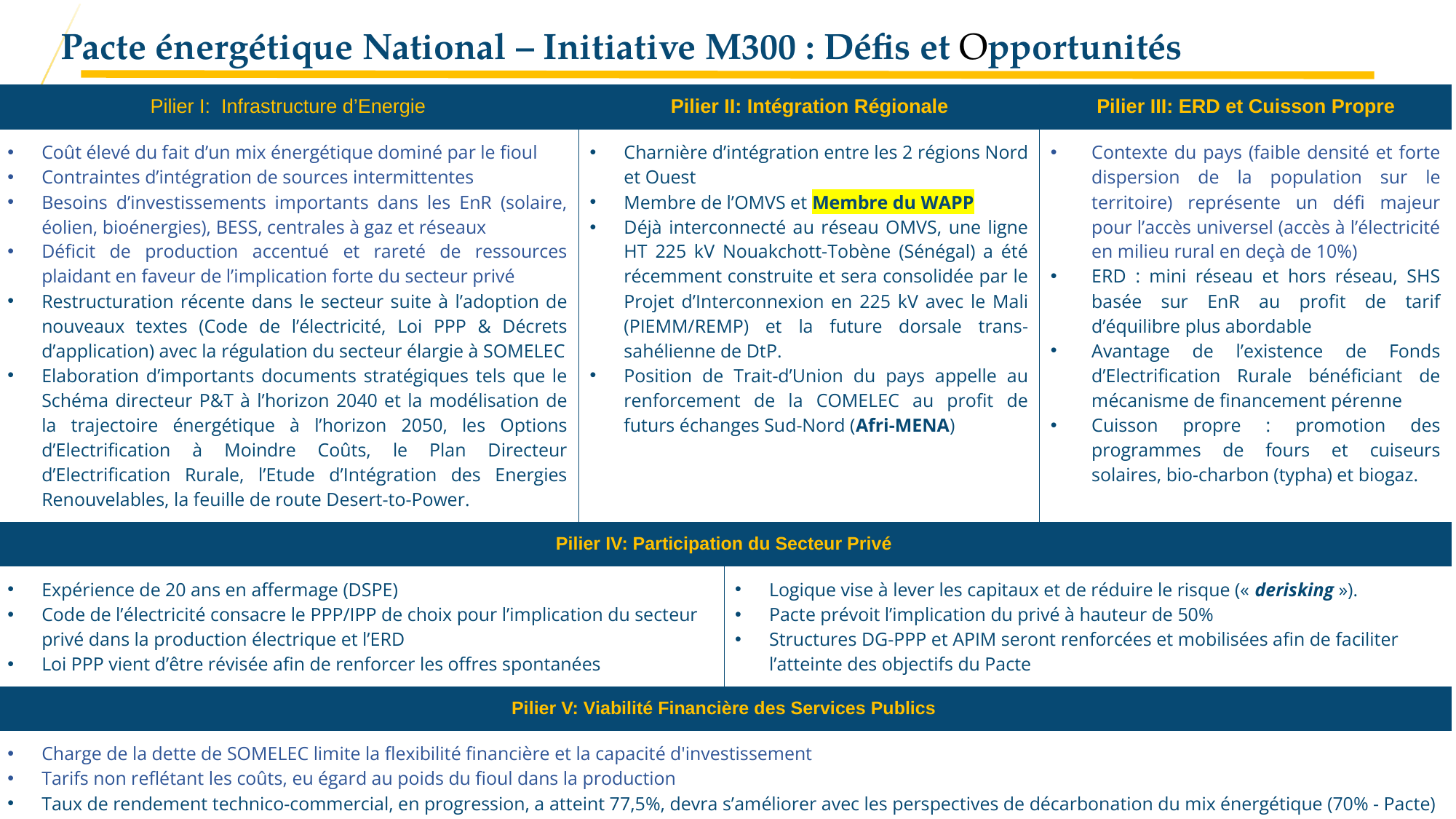

# Pacte énergétique National – Initiative M300 : Défis et Opportunités
| Pilier I: Infrastructure d’Energie | Pilier II: Intégration Régionale |  | Pilier III: ERD et Cuisson Propre |
| --- | --- | --- | --- |
| Coût élevé du fait d’un mix énergétique dominé par le fioul Contraintes d’intégration de sources intermittentes Besoins d’investissements importants dans les EnR (solaire, éolien, bioénergies), BESS, centrales à gaz et réseaux Déficit de production accentué et rareté de ressources plaidant en faveur de l’implication forte du secteur privé Restructuration récente dans le secteur suite à l’adoption de nouveaux textes (Code de l’électricité, Loi PPP & Décrets d’application) avec la régulation du secteur élargie à SOMELEC Elaboration d’importants documents stratégiques tels que le Schéma directeur P&T à l’horizon 2040 et la modélisation de la trajectoire énergétique à l’horizon 2050, les Options d’Electrification à Moindre Coûts, le Plan Directeur d’Electrification Rurale, l’Etude d’Intégration des Energies Renouvelables, la feuille de route Desert-to-Power. | Charnière d’intégration entre les 2 régions Nord et Ouest Membre de l’OMVS et Membre du WAPP Déjà interconnecté au réseau OMVS, une ligne HT 225 kV Nouakchott-Tobène (Sénégal) a été récemment construite et sera consolidée par le Projet d’Interconnexion en 225 kV avec le Mali (PIEMM/REMP) et la future dorsale trans-sahélienne de DtP. Position de Trait-d’Union du pays appelle au renforcement de la COMELEC au profit de futurs échanges Sud-Nord (Afri-MENA) |  | Contexte du pays (faible densité et forte dispersion de la population sur le territoire) représente un défi majeur pour l’accès universel (accès à l’électricité en milieu rural en deçà de 10%) ERD : mini réseau et hors réseau, SHS basée sur EnR au profit de tarif d’équilibre plus abordable Avantage de l’existence de Fonds d’Electrification Rurale bénéficiant de mécanisme de financement pérenne Cuisson propre : promotion des programmes de fours et cuiseurs solaires, bio-charbon (typha) et biogaz. |
| Pilier IV: Participation du Secteur Privé |  |  |  |
| Expérience de 20 ans en affermage (DSPE) Code de l’électricité consacre le PPP/IPP de choix pour l’implication du secteur privé dans la production électrique et l’ERD Loi PPP vient d’être révisée afin de renforcer les offres spontanées |  | Logique vise à lever les capitaux et de réduire le risque (« derisking »). Pacte prévoit l’implication du privé à hauteur de 50% Structures DG-PPP et APIM seront renforcées et mobilisées afin de faciliter l’atteinte des objectifs du Pacte |  |
| Pilier V: Viabilité Financière des Services Publics |  |  |  |
| Charge de la dette de SOMELEC limite la flexibilité financière et la capacité d'investissement Tarifs non reflétant les coûts, eu égard au poids du fioul dans la production Taux de rendement technico-commercial, en progression, a atteint 77,5%, devra s’améliorer avec les perspectives de décarbonation du mix énergétique (70% - Pacte) |  |  |  |